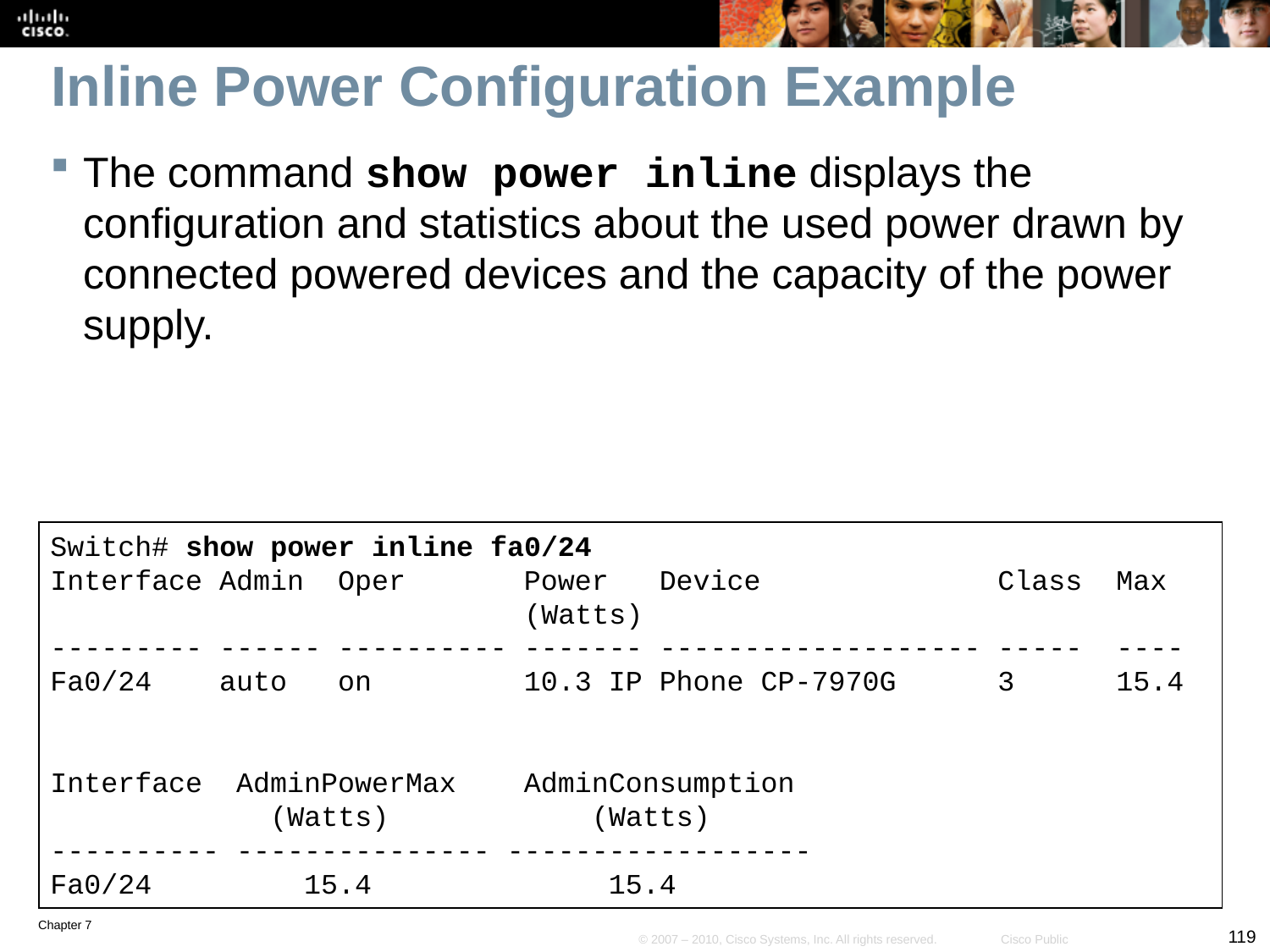

# Inline Power Configuration Example
The command show power inline displays the configuration and statistics about the used power drawn by connected powered devices and the capacity of the power supply.
Switch# show power inline fa0/24
Interface Admin  Oper       Power   Device              Class  Max
                            (Watts)
--------- ------ ---------- ------- ------------------- -----  ----
Fa0/24    auto   on         10.3 IP Phone CP-7970G      3      15.4

Interface  AdminPowerMax    AdminConsumption
             (Watts)            (Watts)
---------- --------------- ------------------
Fa0/24         15.4              15.4